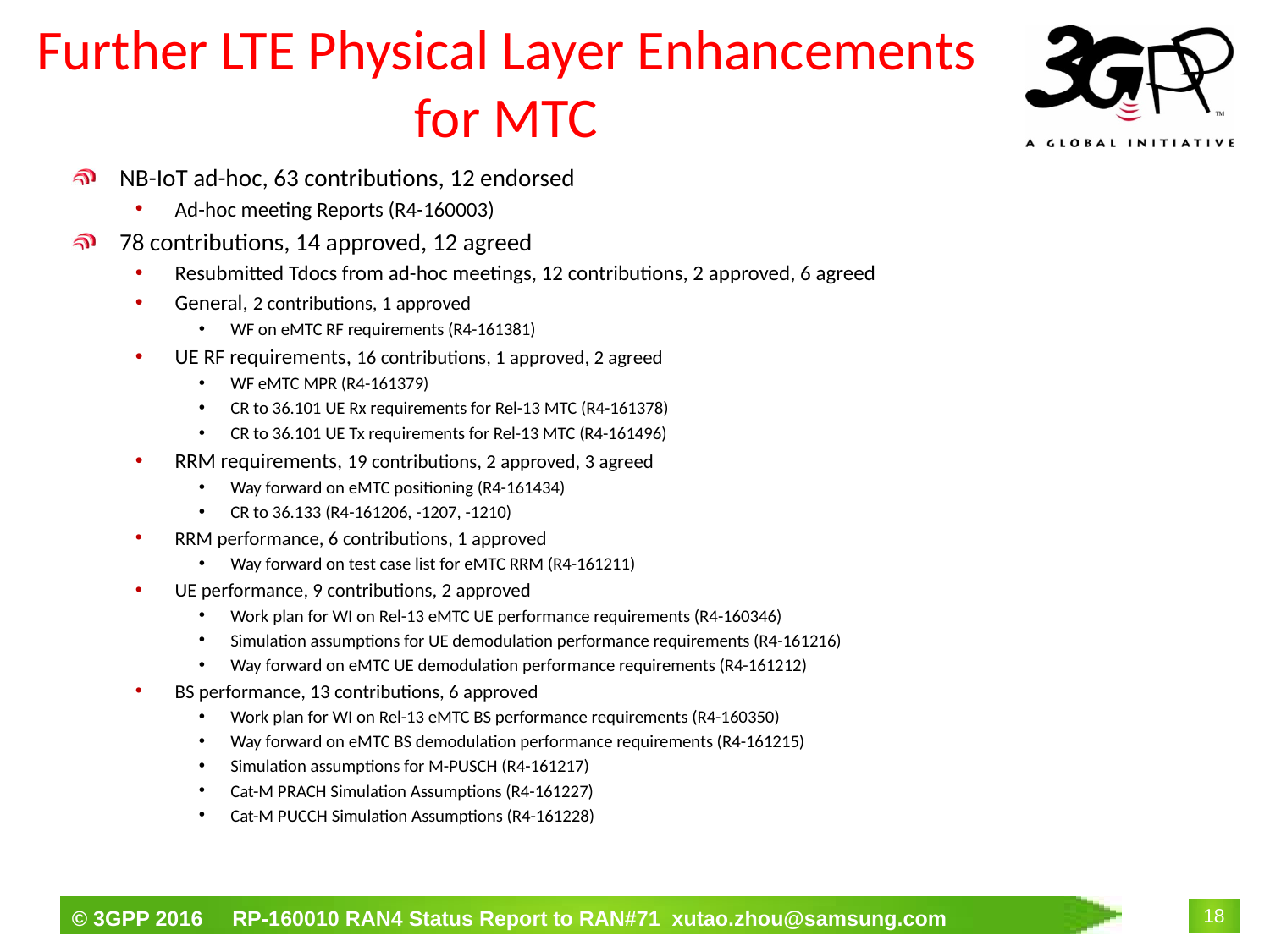

# Further LTE Physical Layer Enhancements for MTC
NB-IoT ad-hoc, 63 contributions, 12 endorsed
Ad-hoc meeting Reports (R4-160003)
78 contributions, 14 approved, 12 agreed
Resubmitted Tdocs from ad-hoc meetings, 12 contributions, 2 approved, 6 agreed
General, 2 contributions, 1 approved
WF on eMTC RF requirements (R4-161381)
UE RF requirements, 16 contributions, 1 approved, 2 agreed
WF eMTC MPR (R4-161379)
CR to 36.101 UE Rx requirements for Rel-13 MTC (R4-161378)
CR to 36.101 UE Tx requirements for Rel-13 MTC (R4-161496)
RRM requirements, 19 contributions, 2 approved, 3 agreed
Way forward on eMTC positioning (R4-161434)
CR to 36.133 (R4-161206, -1207, -1210)
RRM performance, 6 contributions, 1 approved
Way forward on test case list for eMTC RRM (R4-161211)
UE performance, 9 contributions, 2 approved
Work plan for WI on Rel-13 eMTC UE performance requirements (R4-160346)
Simulation assumptions for UE demodulation performance requirements (R4-161216)
Way forward on eMTC UE demodulation performance requirements (R4-161212)
BS performance, 13 contributions, 6 approved
Work plan for WI on Rel-13 eMTC BS performance requirements (R4-160350)
Way forward on eMTC BS demodulation performance requirements (R4-161215)
Simulation assumptions for M-PUSCH (R4-161217)
Cat-M PRACH Simulation Assumptions (R4-161227)
Cat-M PUCCH Simulation Assumptions (R4-161228)